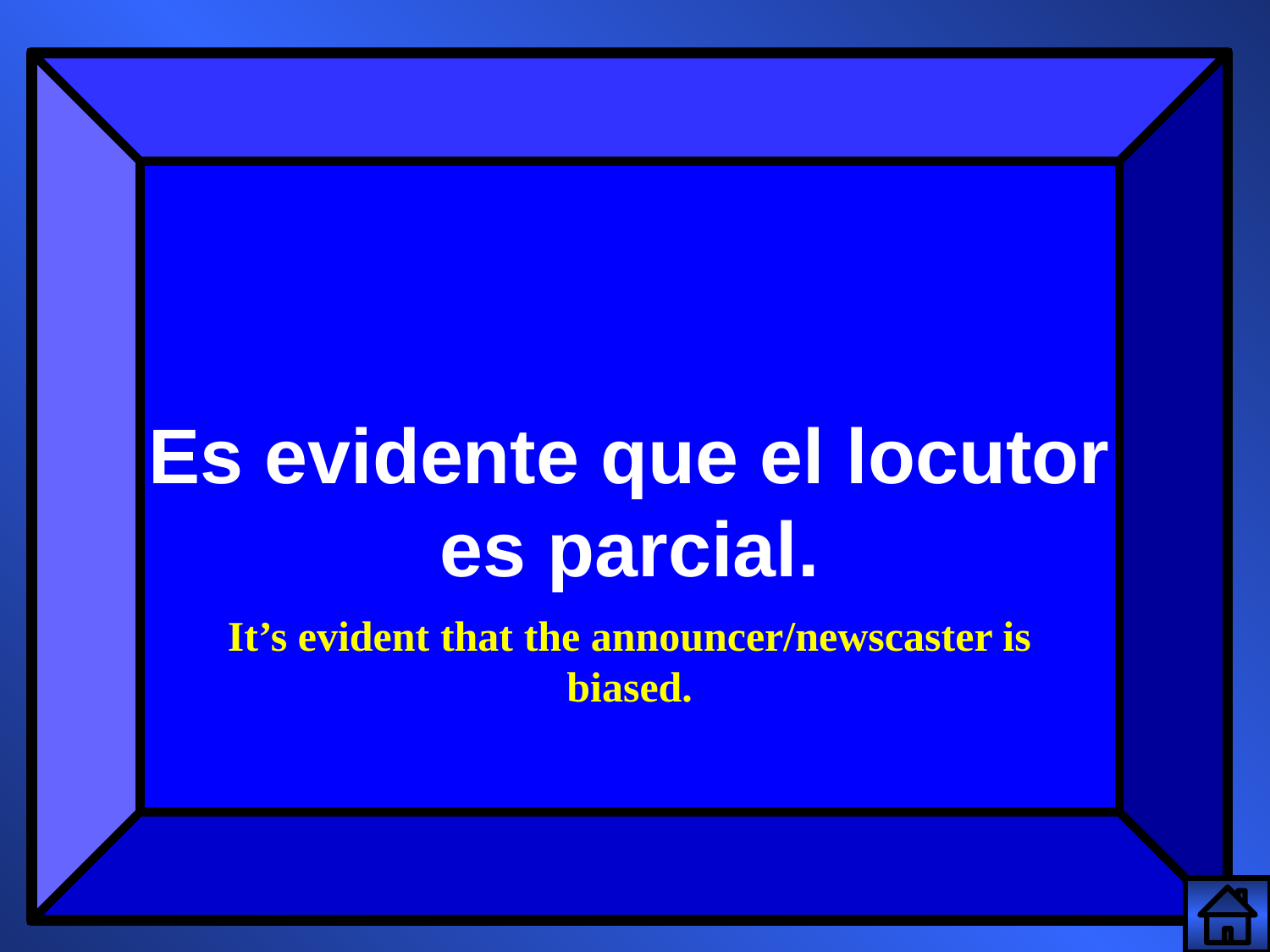

Es evidente que el locutor
es parcial.

It’s evident that the announcer/newscaster is biased.